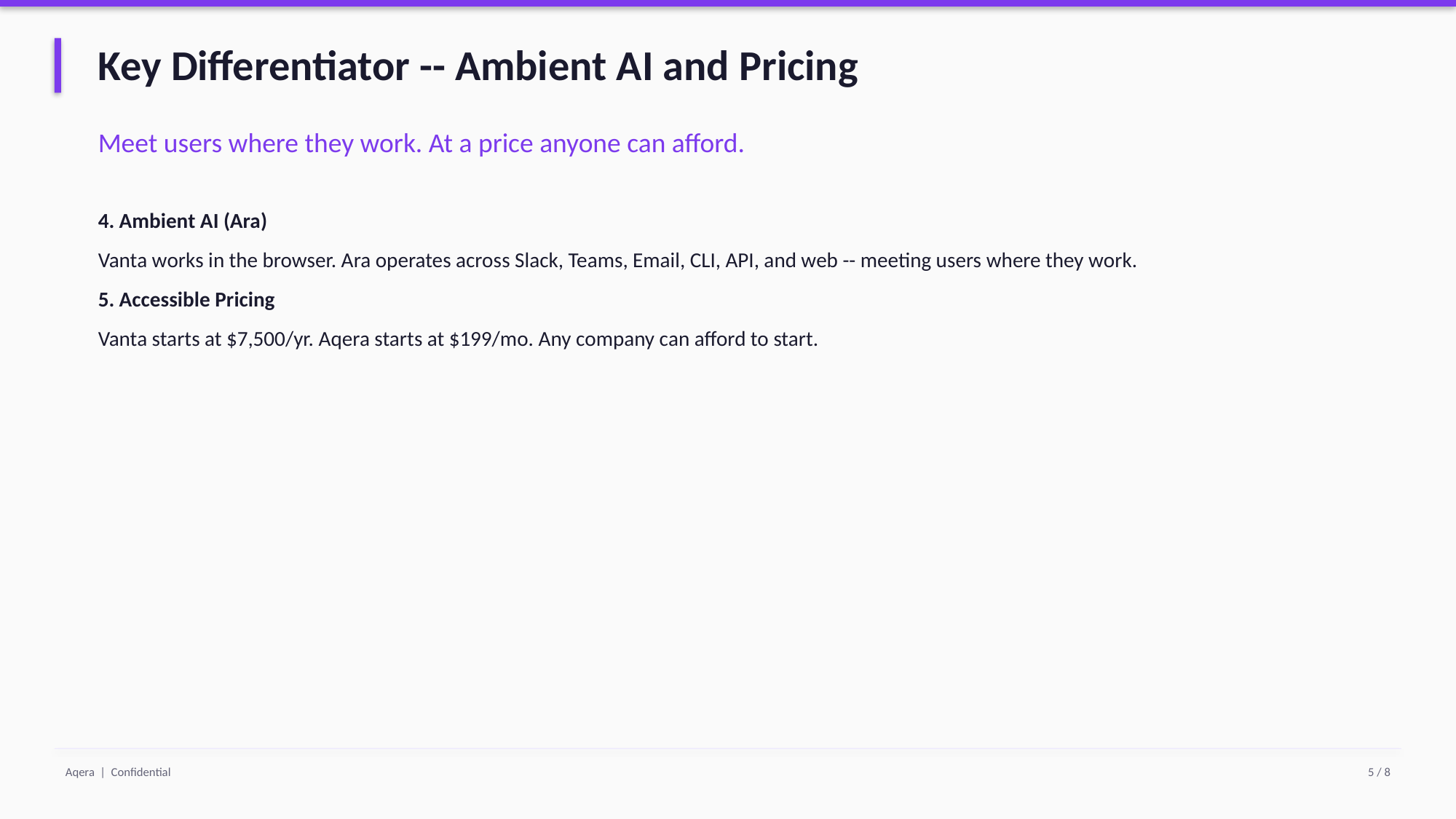

Key Differentiator -- Ambient AI and Pricing

Meet users where they work. At a price anyone can afford.
4. Ambient AI (Ara)
Vanta works in the browser. Ara operates across Slack, Teams, Email, CLI, API, and web -- meeting users where they work.
5. Accessible Pricing
Vanta starts at $7,500/yr. Aqera starts at $199/mo. Any company can afford to start.

Aqera  |  Confidential
5 / 8